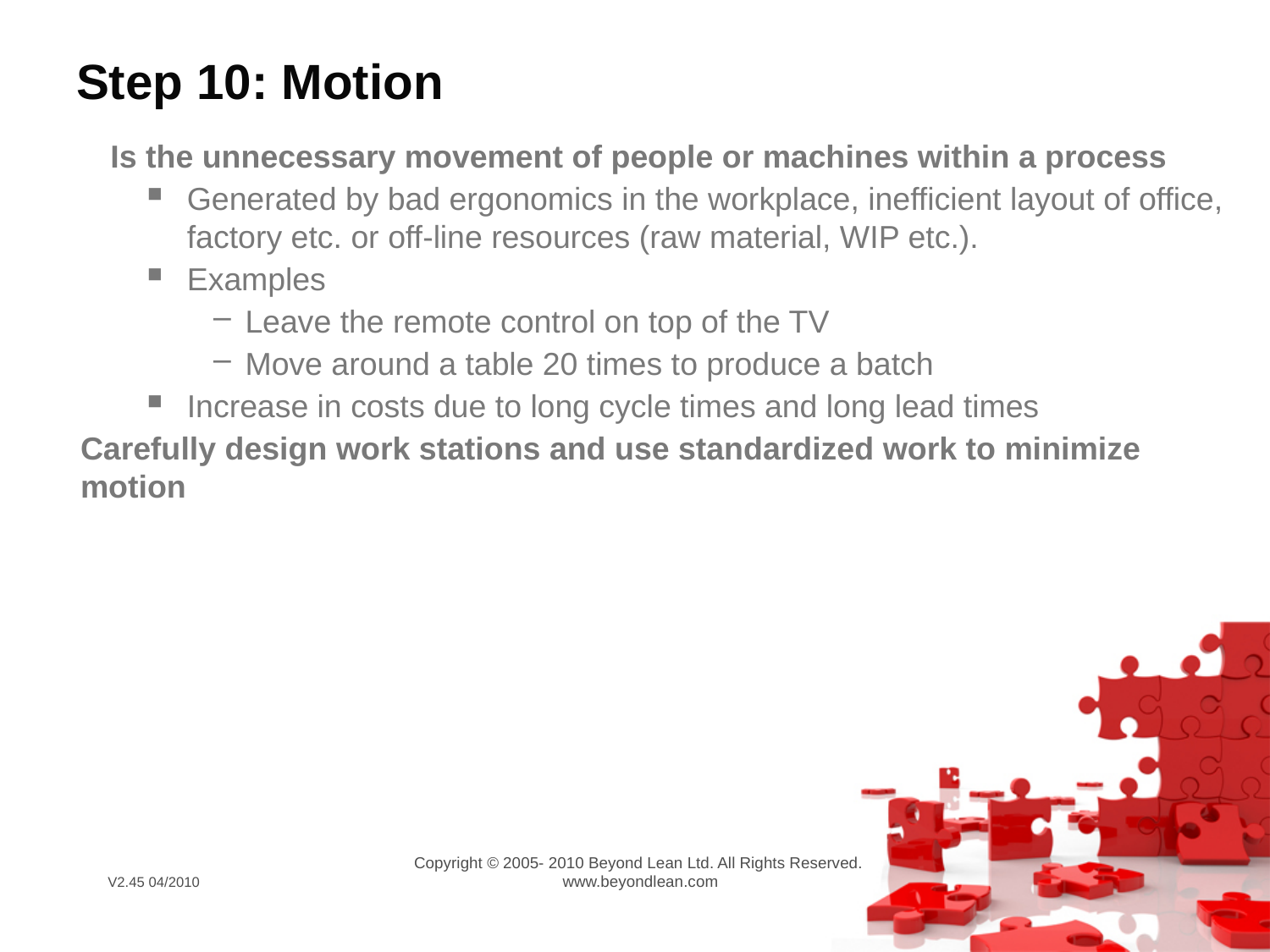

# Step 10: Motion
Is the unnecessary movement of people or machines within a process
Generated by bad ergonomics in the workplace, inefficient layout of office, factory etc. or off-line resources (raw material, WIP etc.).
Examples
Leave the remote control on top of the TV
Move around a table 20 times to produce a batch
Increase in costs due to long cycle times and long lead times
Carefully design work stations and use standardized work to minimize motion